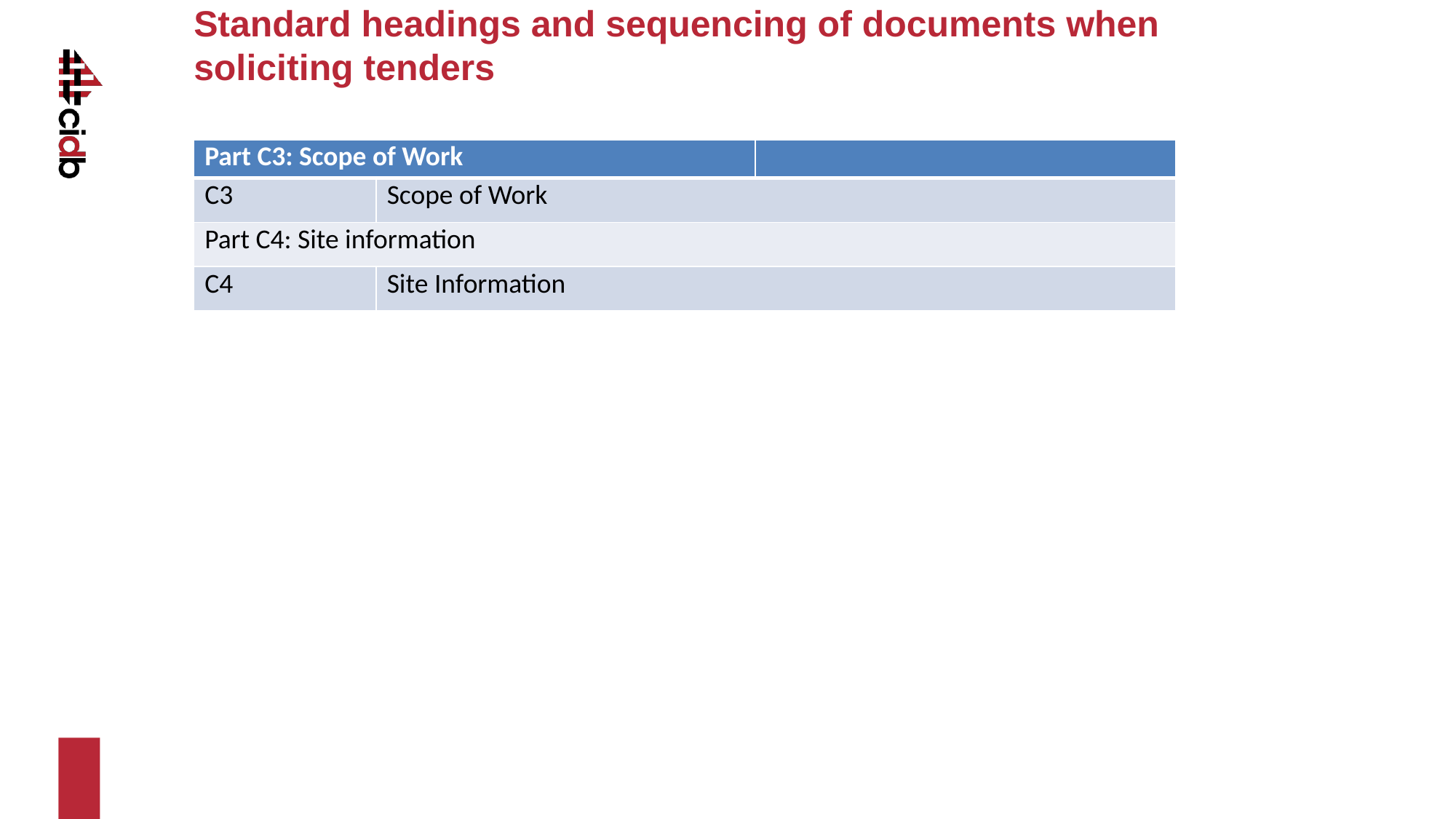

# Standard headings and sequencing of documents when soliciting tenders
| Part C3: Scope of Work |  |  |
| --- | --- | --- |
| C3 | Scope of Work |  |
| Part C4: Site information |  |  |
| C4 | Site Information |  |